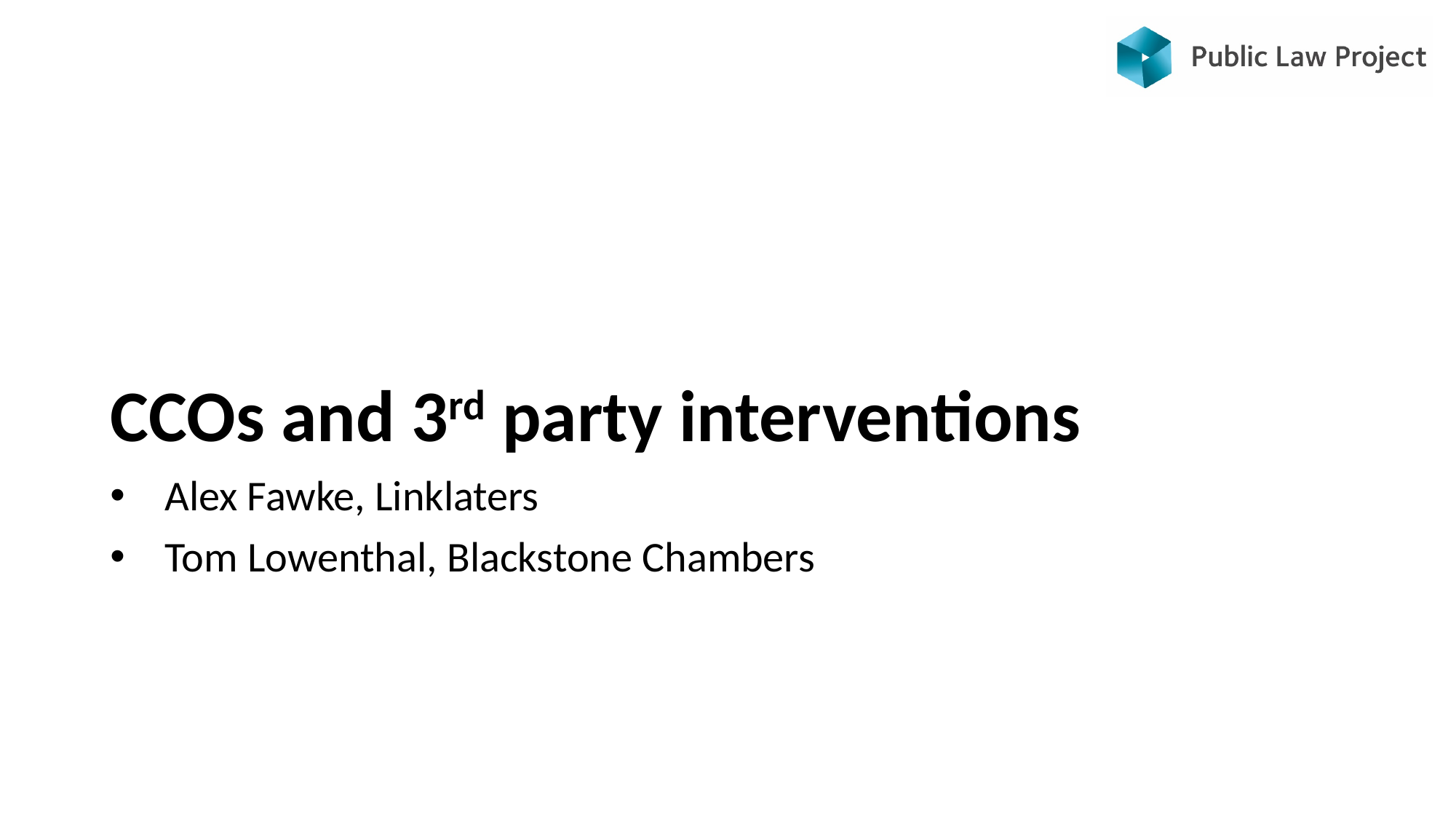

# CCOs and 3rd party interventions
Alex Fawke, Linklaters
Tom Lowenthal, Blackstone Chambers